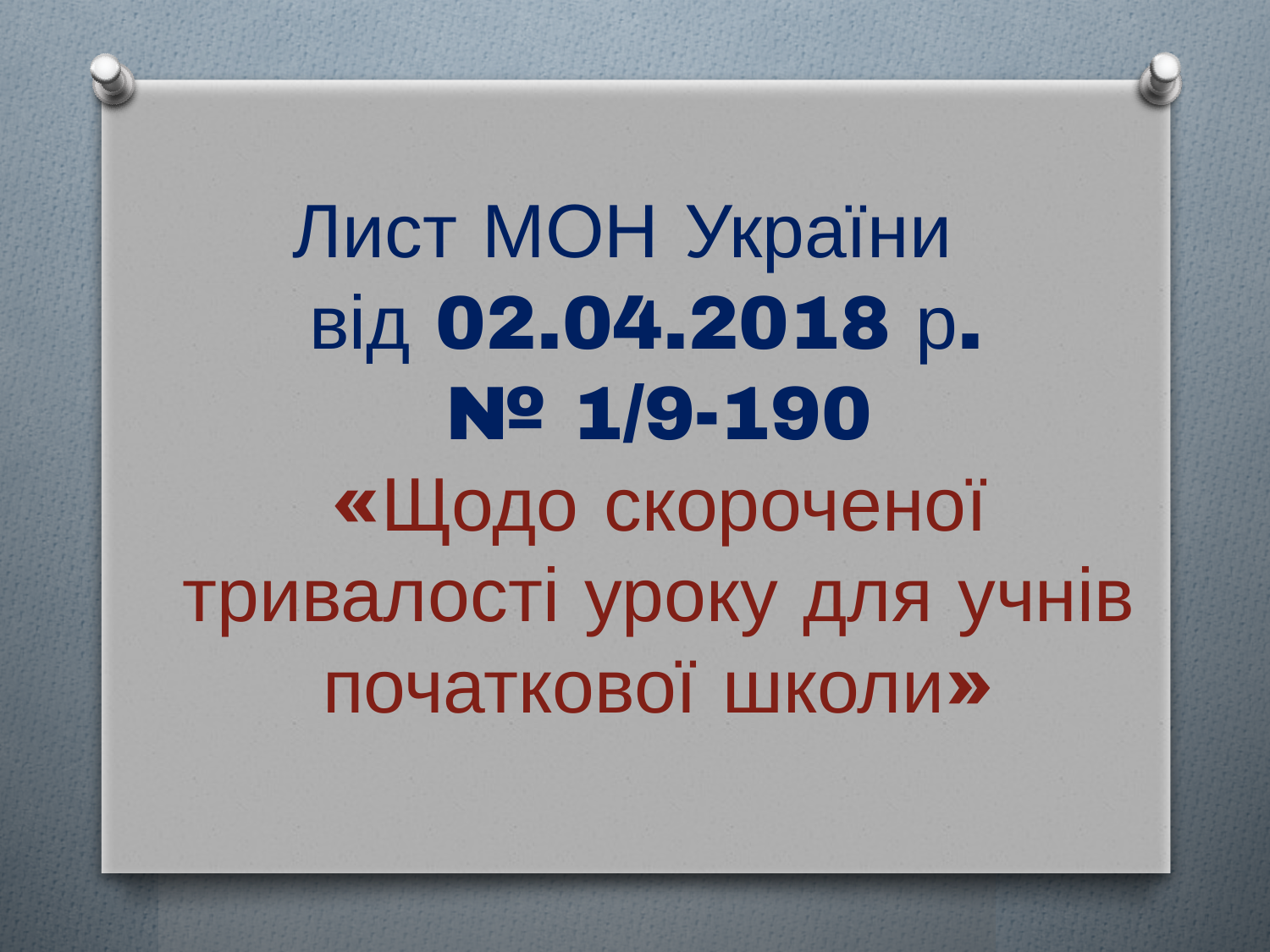

# Лист МОН України від 02.04.2018 р. № 1/9-190 «Щодо скороченої тривалості уроку для учнів початкової школи»